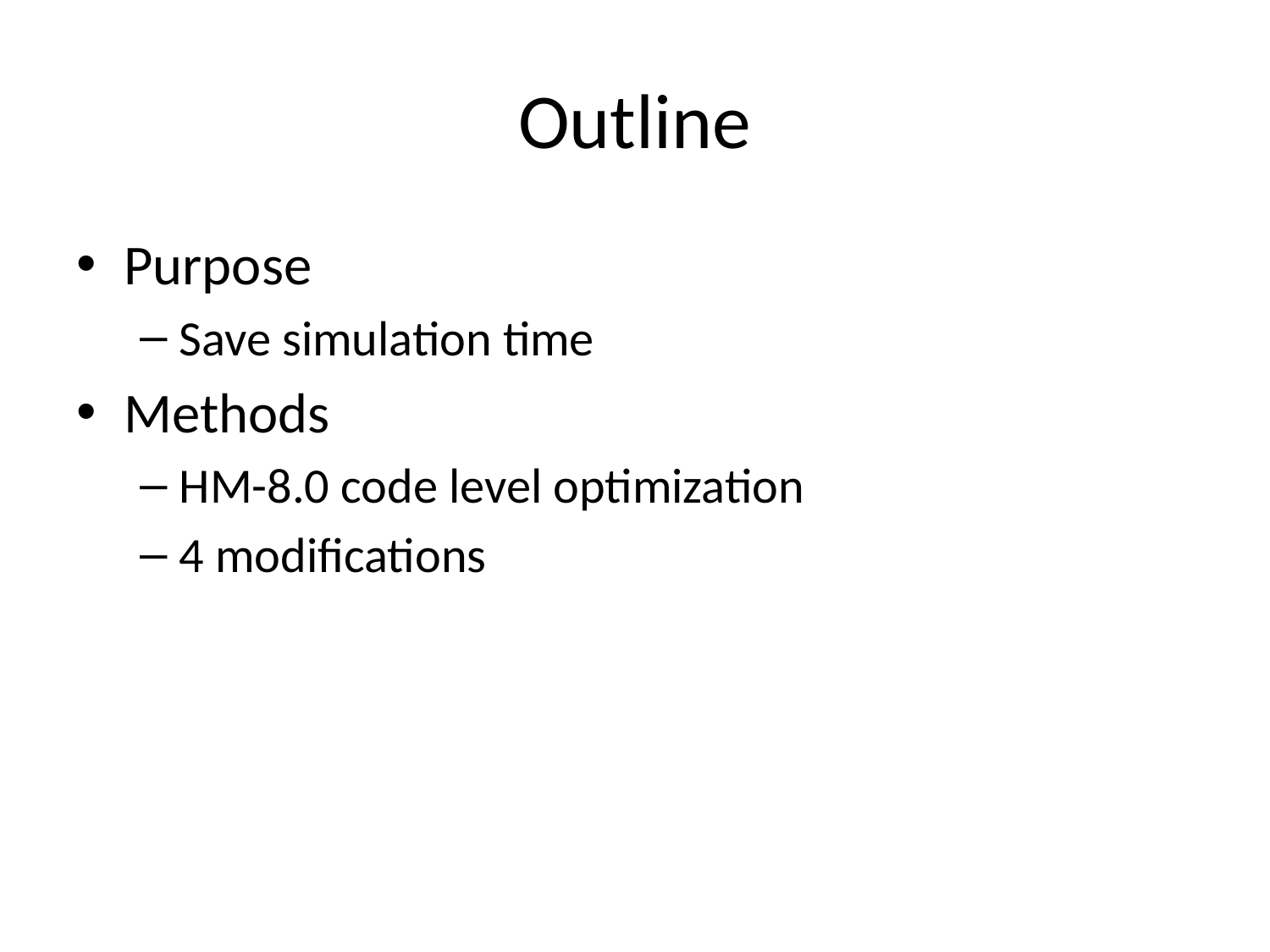

# Outline
Purpose
Save simulation time
Methods
HM-8.0 code level optimization
4 modifications